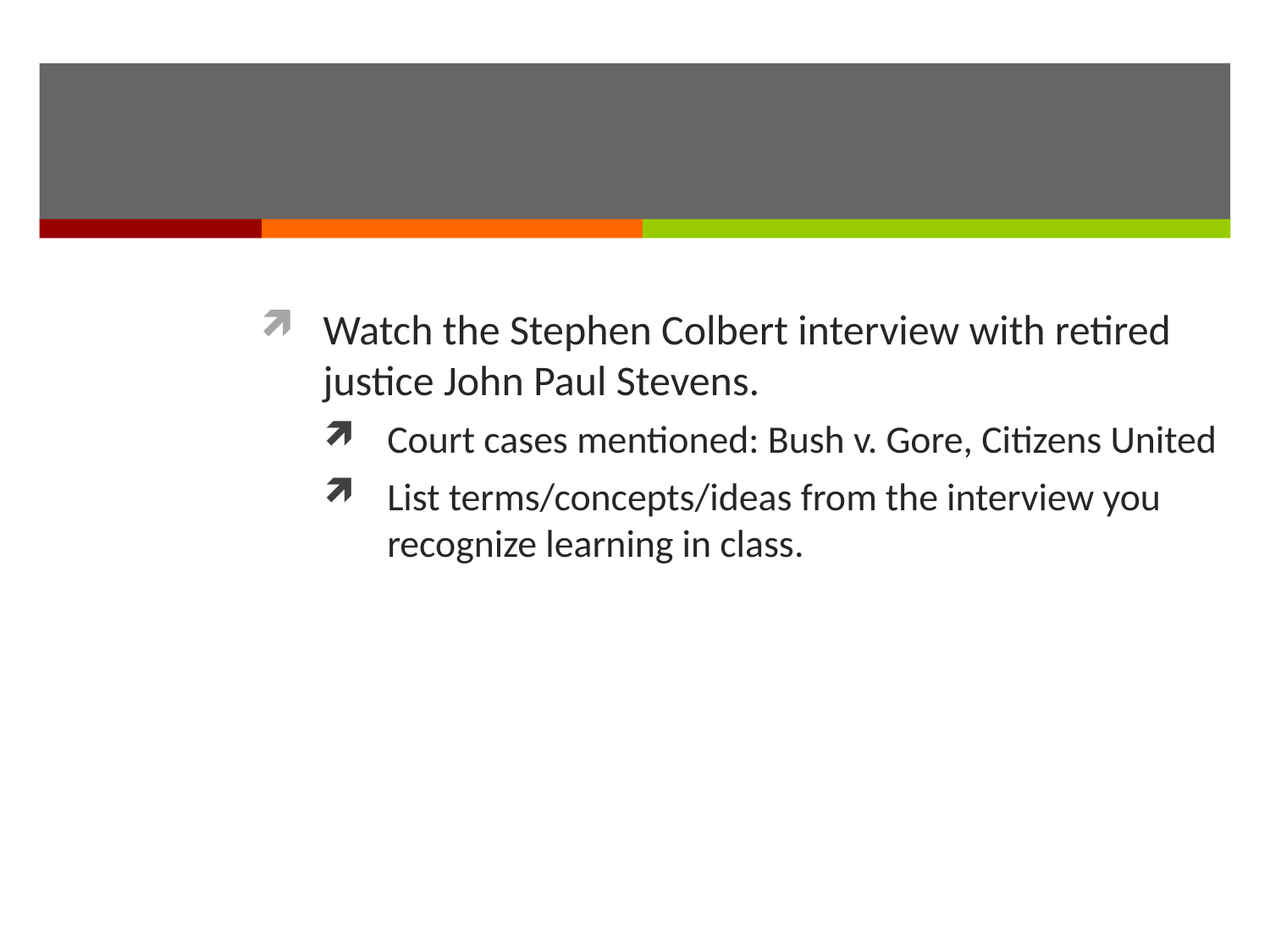

#
Watch the Stephen Colbert interview with retired justice John Paul Stevens.
Court cases mentioned: Bush v. Gore, Citizens United
List terms/concepts/ideas from the interview you recognize learning in class.